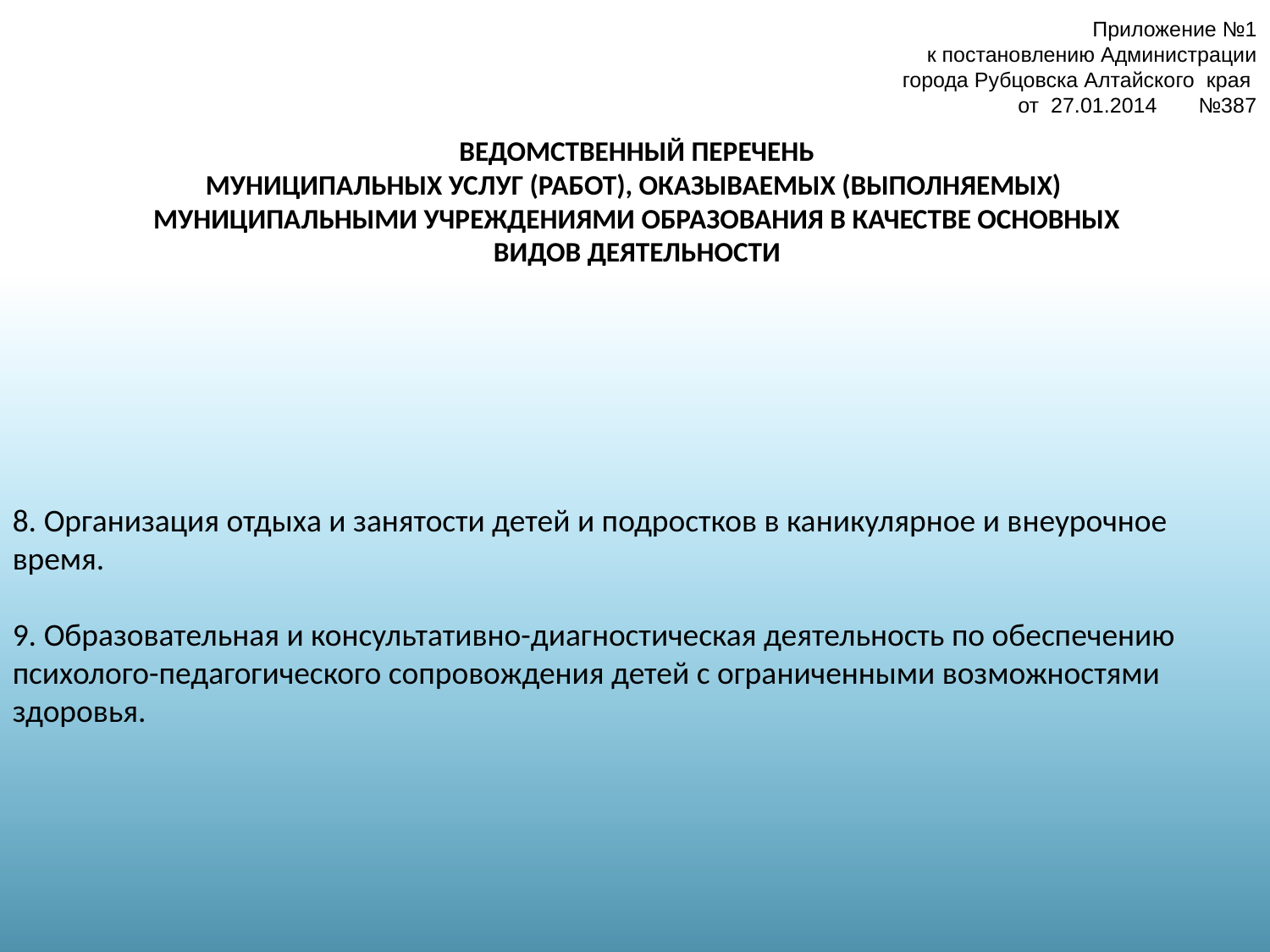

Приложение №1
                                                                                           к постановлению Администрации
                                                                         города Рубцовска Алтайского  края
                                              от  27.01.2014       №387
ВЕДОМСТВЕННЫЙ ПЕРЕЧЕНЬ
МУНИЦИПАЛЬНЫХ УСЛУГ (РАБОТ), ОКАЗЫВАЕМЫХ (ВЫПОЛНЯЕМЫХ)
МУНИЦИПАЛЬНЫМИ УЧРЕЖДЕНИЯМИ ОБРАЗОВАНИЯ В КАЧЕСТВЕ ОСНОВНЫХ
ВИДОВ ДЕЯТЕЛЬНОСТИ
8. Организация отдыха и занятости детей и подростков в каникулярное и внеурочное
время.

9. Образовательная и консультативно-диагностическая деятельность по обеспечению
психолого-педагогического сопровождения детей с ограниченными возможностями
здоровья.